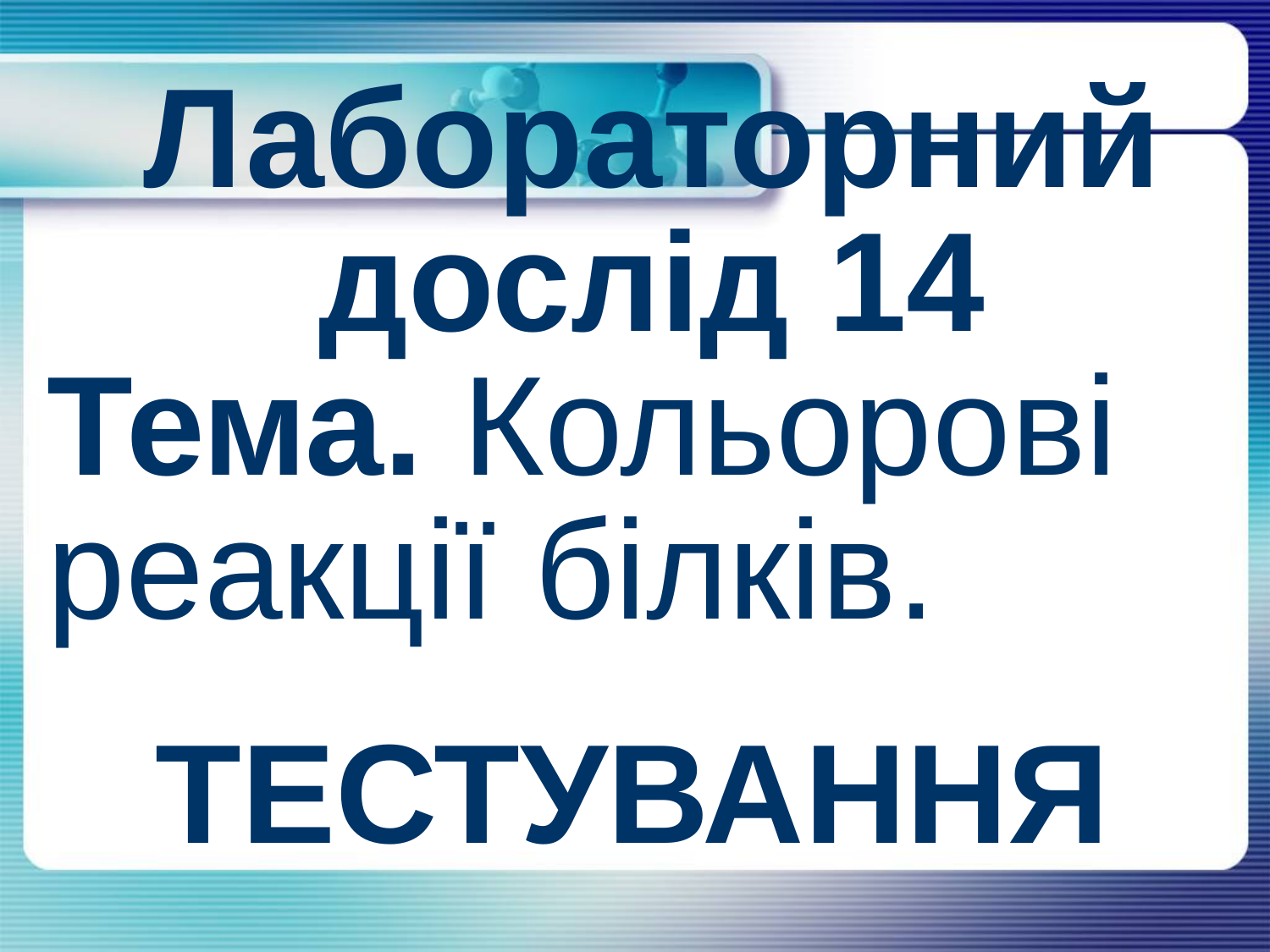

Лабораторний дослід 14
Тема. Кольорові реакції білків.
ТЕСТУВАННЯ